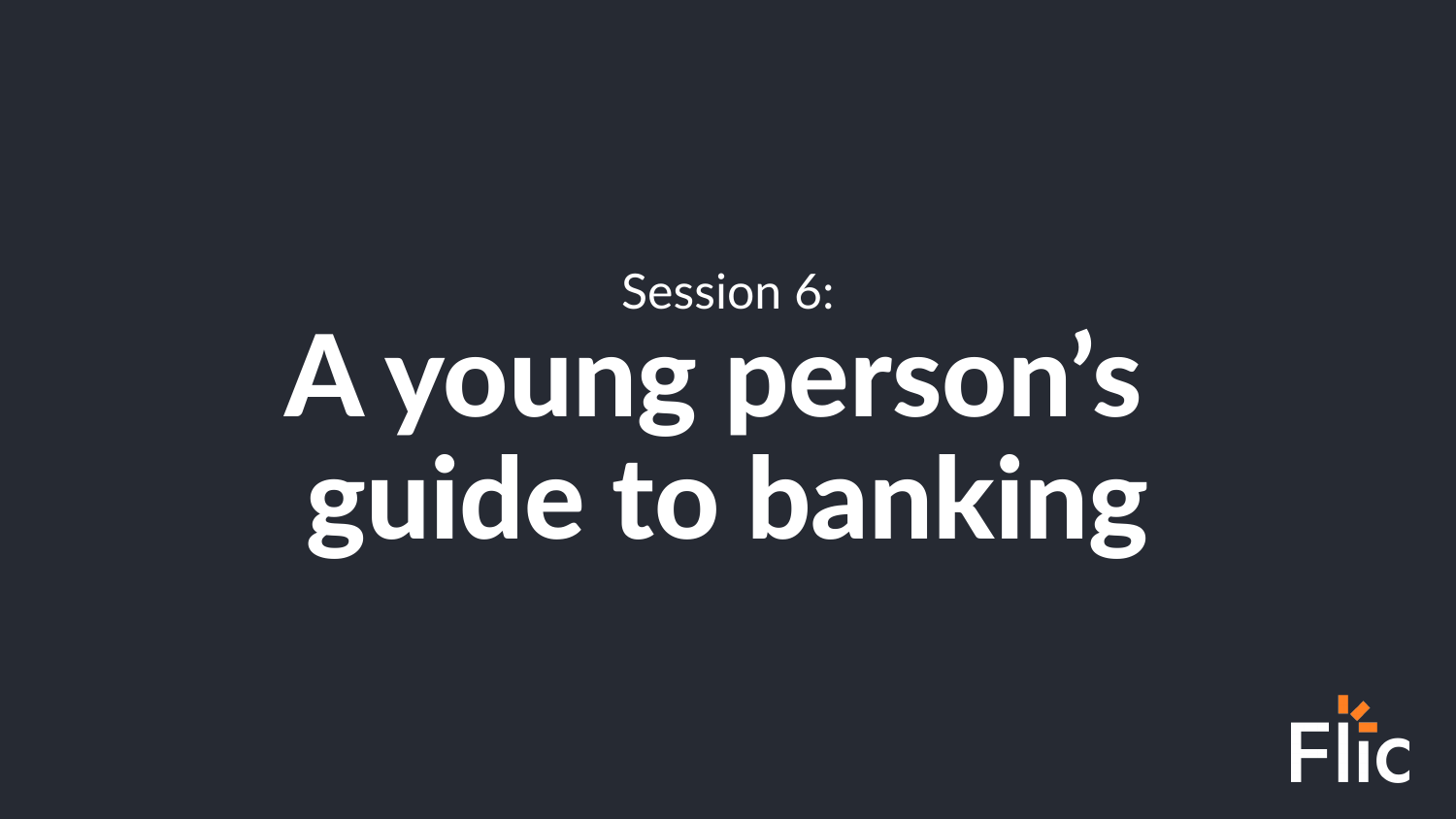

Session 6:
A young person’s
guide to banking